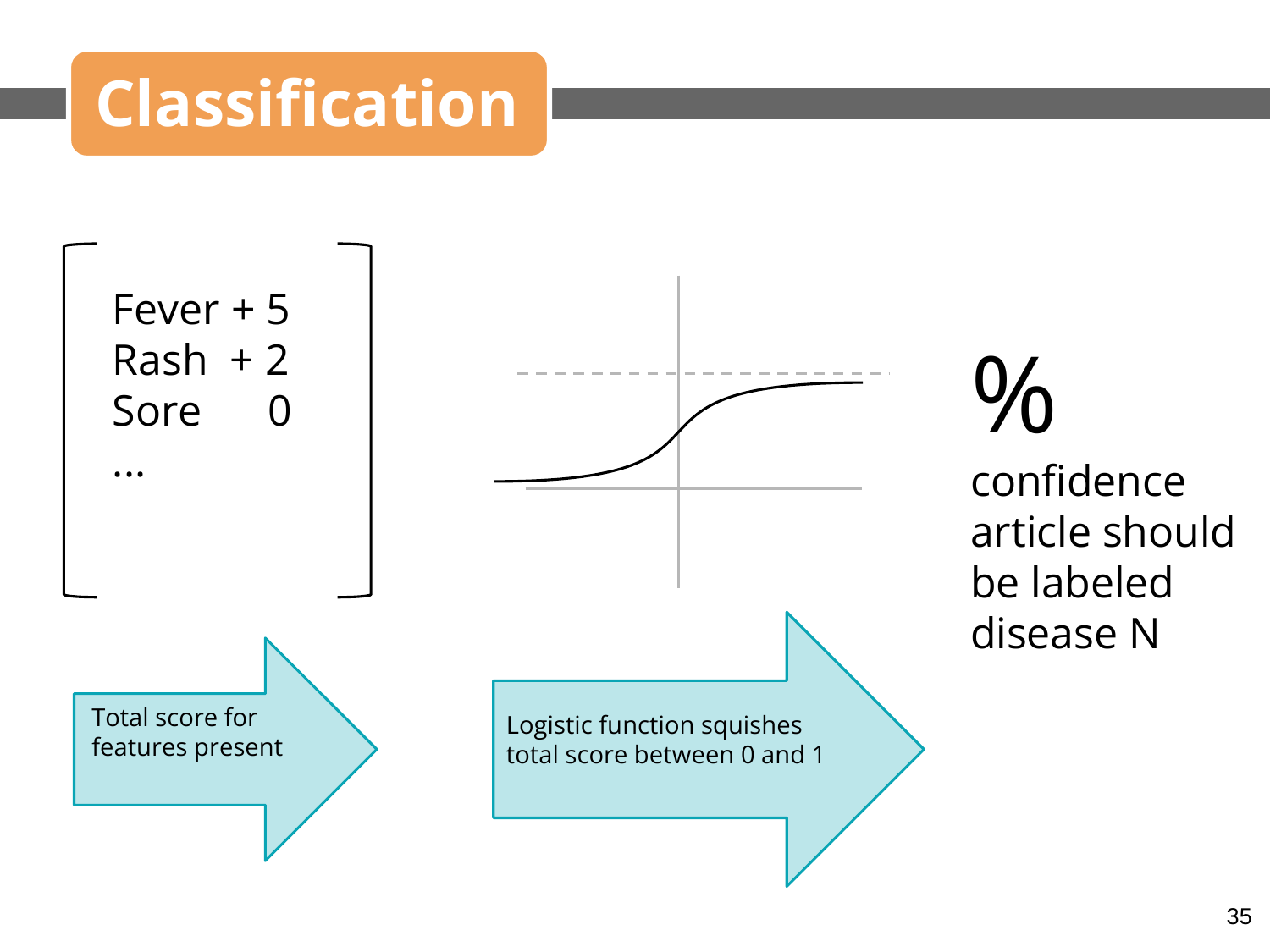

# Classification

Fever + 5
Rash  + 2
Sore      0
...
% confidence
article should be labeled disease N

Total score for features present
Logistic function squishes total score between 0 and 1
35